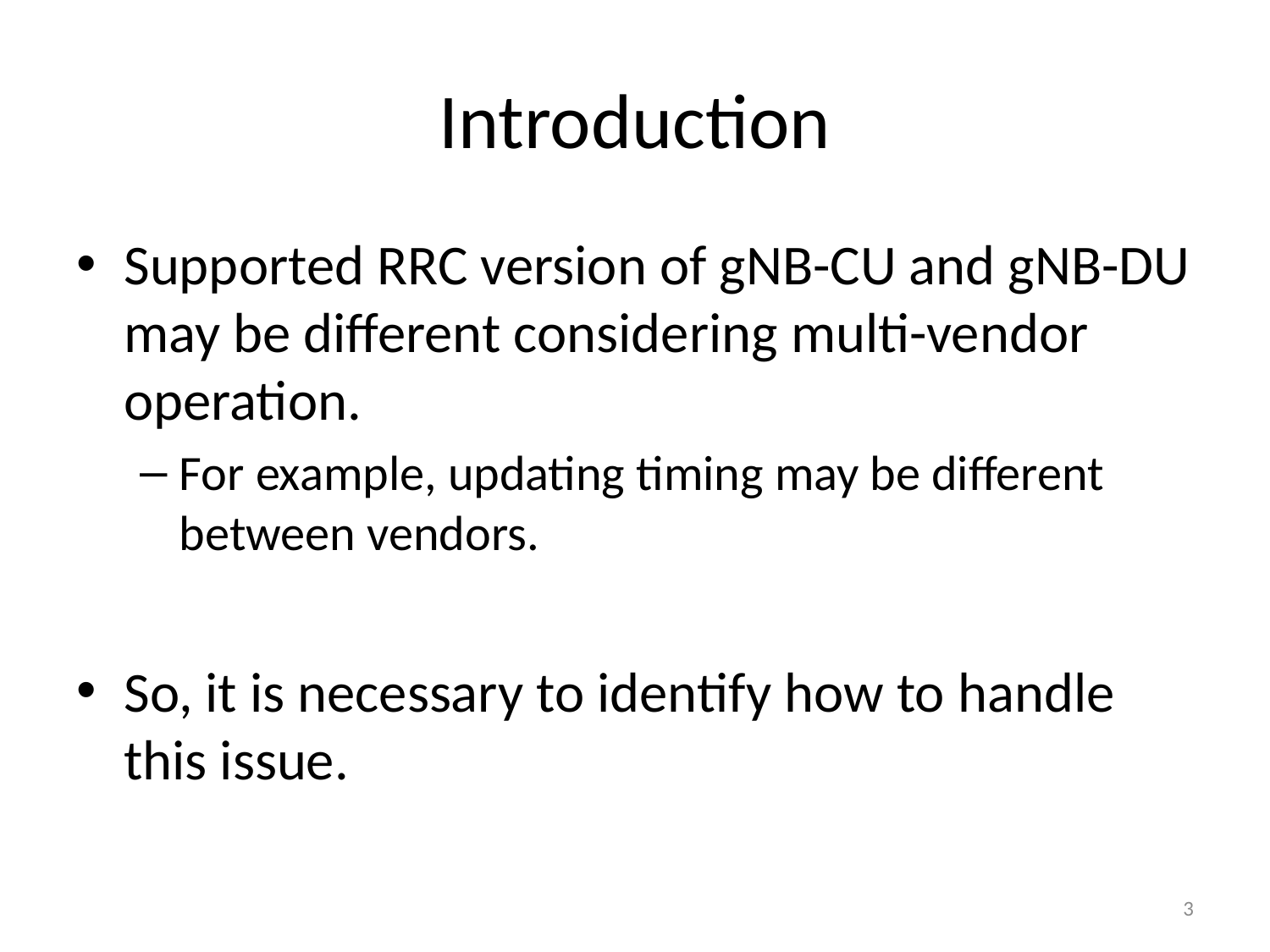

# Introduction
Supported RRC version of gNB-CU and gNB-DU may be different considering multi-vendor operation.
For example, updating timing may be different between vendors.

So, it is necessary to identify how to handle this issue.
3